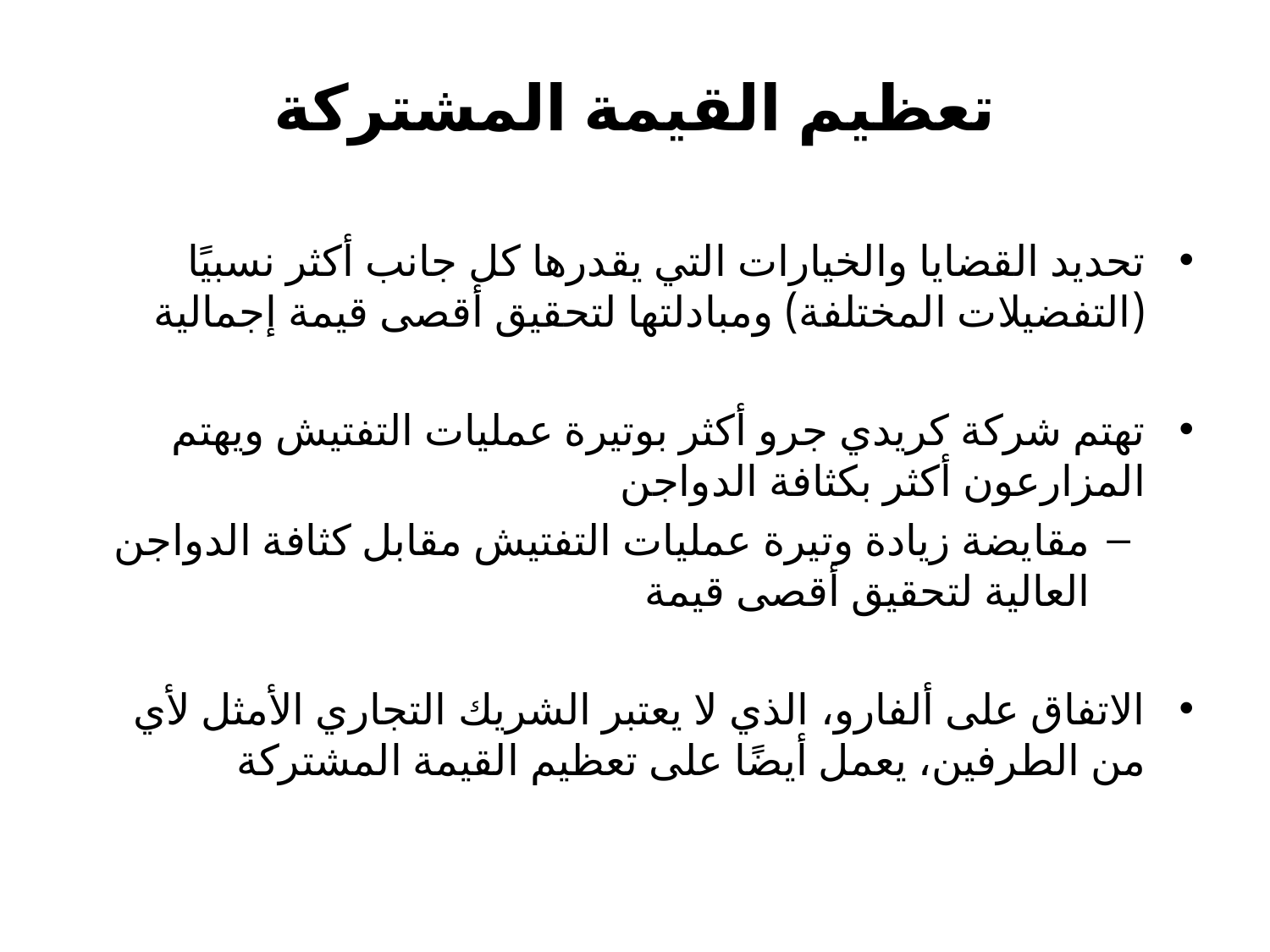

# تعظيم القيمة المشتركة
تحديد القضايا والخيارات التي يقدرها كل جانب أكثر نسبيًا (التفضيلات المختلفة) ومبادلتها لتحقيق أقصى قيمة إجمالية

تهتم شركة كريدي جرو أكثر بوتيرة عمليات التفتيش ويهتم المزارعون أكثر بكثافة الدواجن
مقايضة زيادة وتيرة عمليات التفتيش مقابل كثافة الدواجن العالية لتحقيق أقصى قيمة

الاتفاق على ألفارو، الذي لا يعتبر الشريك التجاري الأمثل لأي من الطرفين، يعمل أيضًا على تعظيم القيمة المشتركة